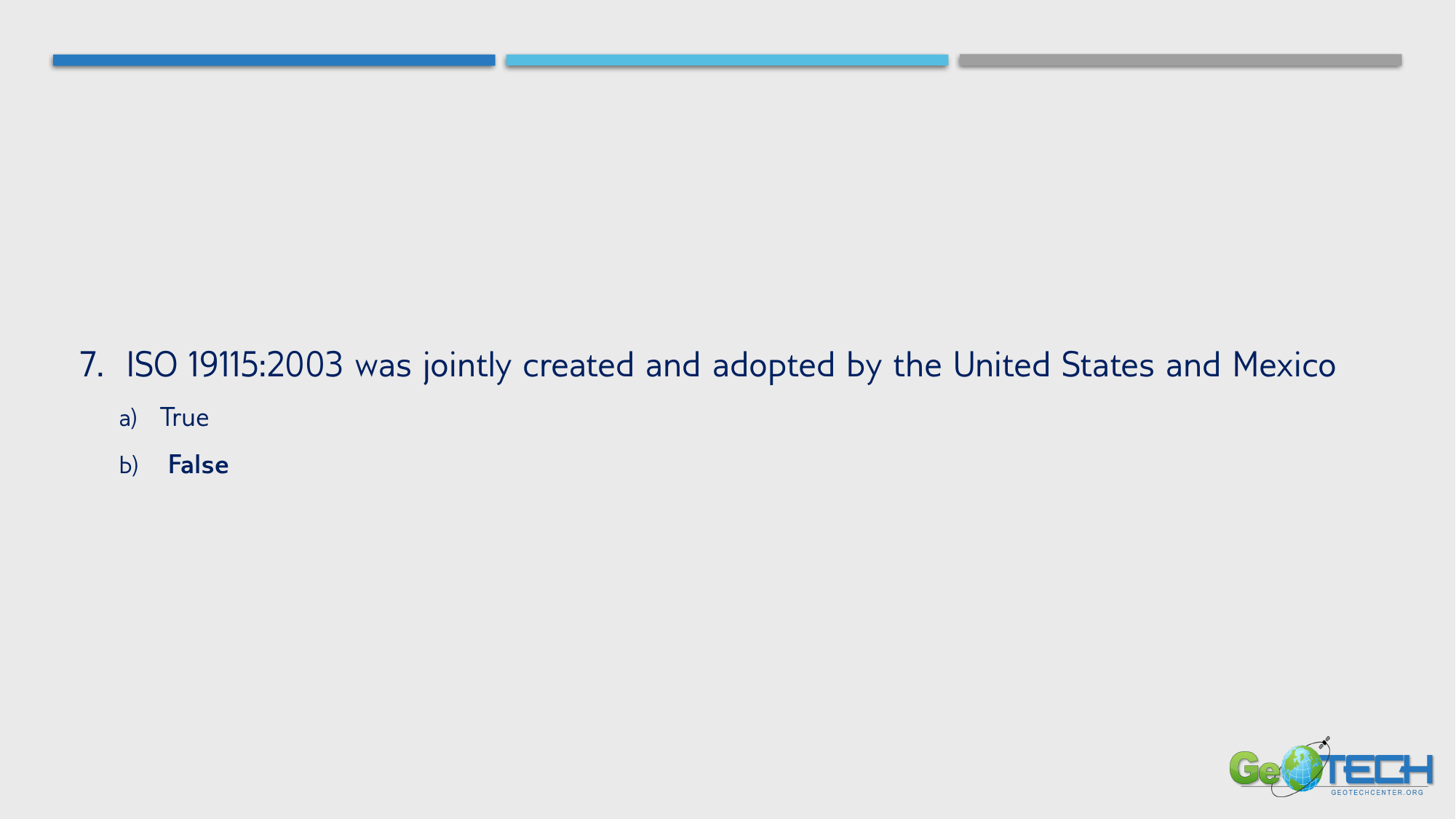

7.  ISO 19115:2003 was jointly created and adopted by the United States and Mexico
True
 False